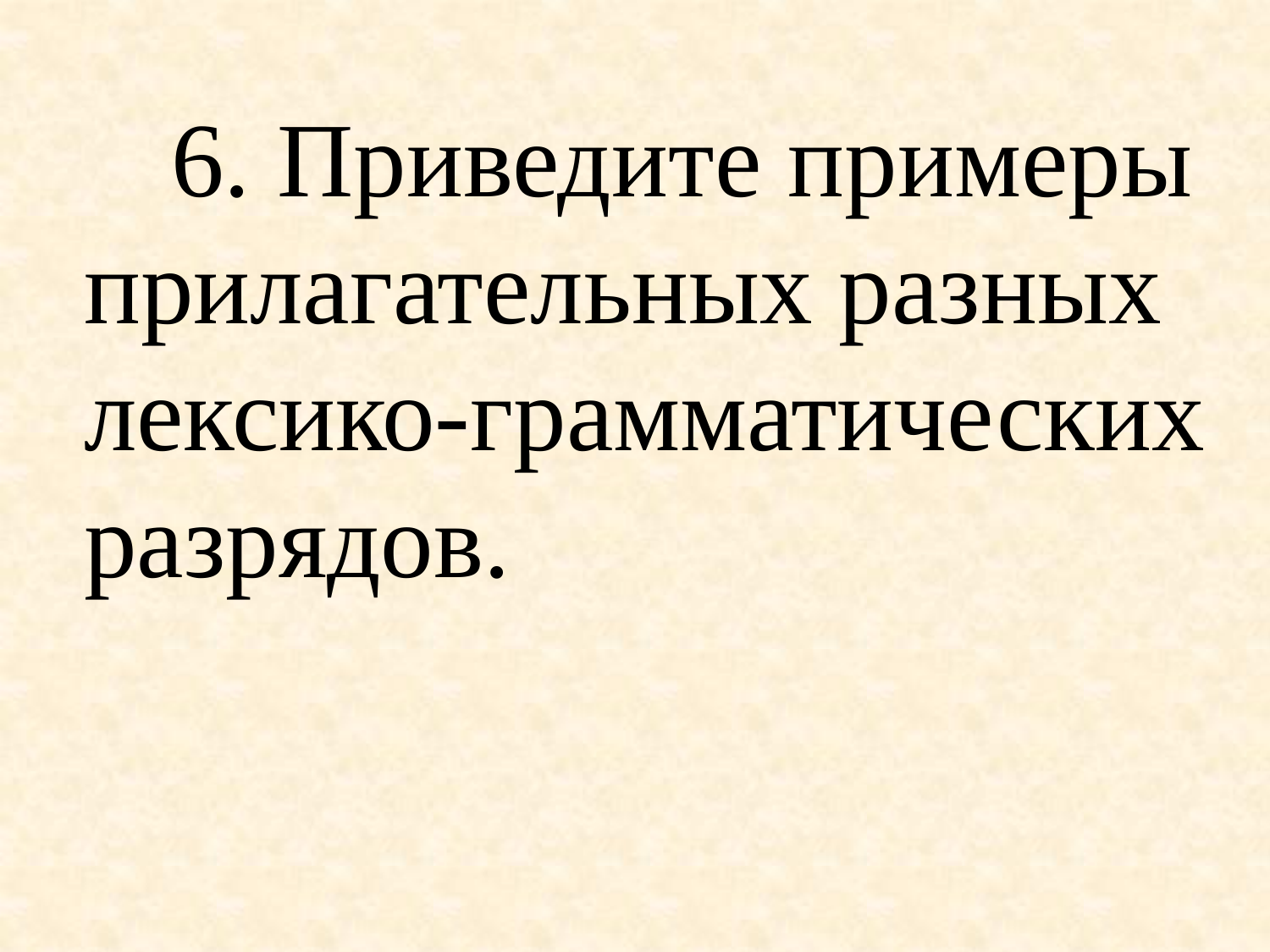

6. Приведите примеры прилагательных разных лексико-грамматических разрядов.